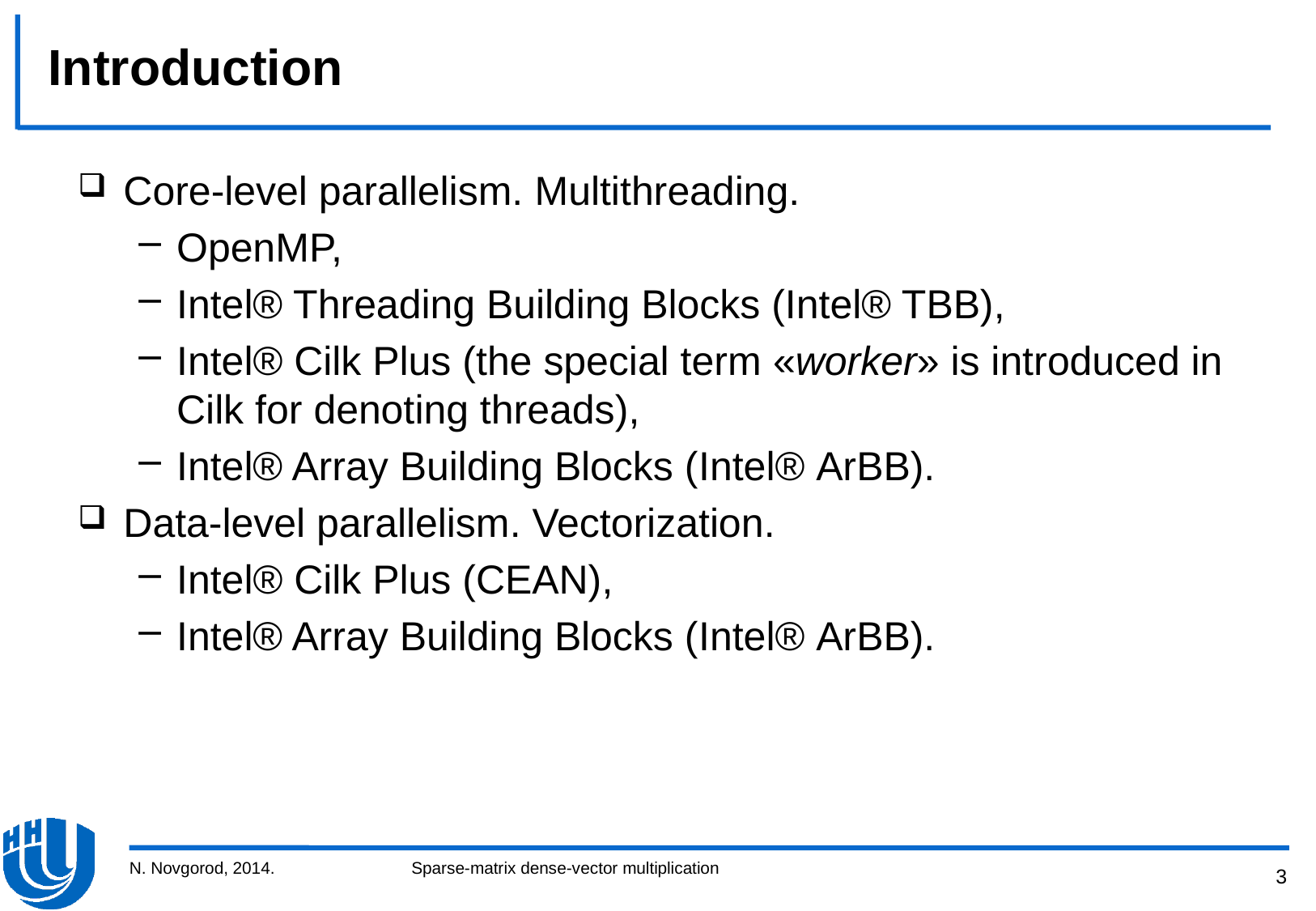

# Introduction
Core-level parallelism. Multithreading.
OpenMP,
Intel® Threading Building Blocks (Intel® TBB),
Intel® Cilk Plus (the special term «worker» is introduced in Cilk for denoting threads),
Intel® Array Building Blocks (Intel® ArBB).
Data-level parallelism. Vectorization.
Intel® Cilk Plus (CEAN),
Intel® Array Building Blocks (Intel® ArBB).
N. Novgorod, 2014.
Sparse-matrix dense-vector multiplication